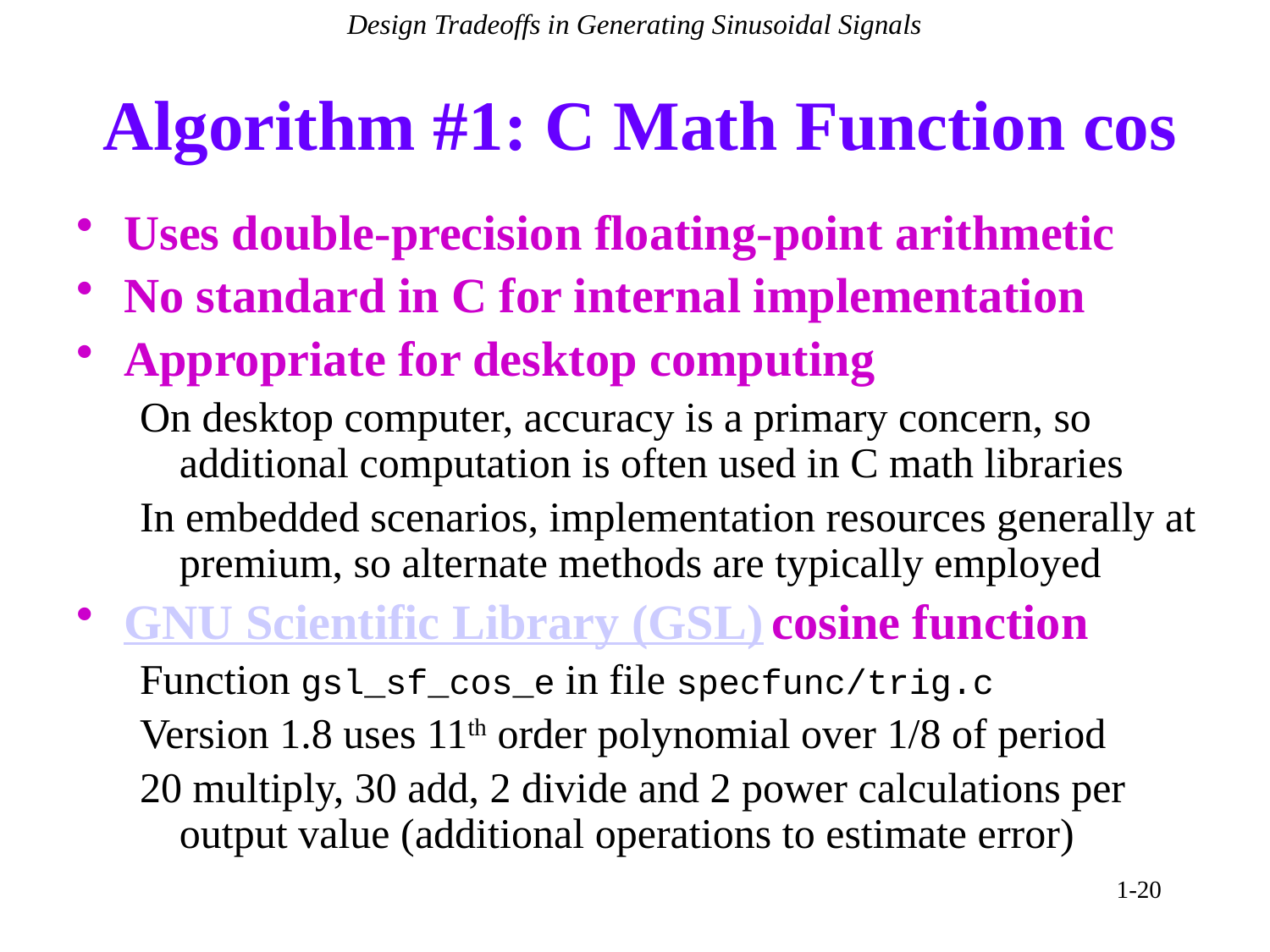

Design Tradeoffs in Generating Sinusoidal Signals
# Algorithm #1: C Math Function cos
Uses double-precision floating-point arithmetic
No standard in C for internal implementation
Appropriate for desktop computing
On desktop computer, accuracy is a primary concern, so additional computation is often used in C math libraries
In embedded scenarios, implementation resources generally at premium, so alternate methods are typically employed
GNU Scientific Library (GSL) cosine function
Function gsl_sf_cos_e in file specfunc/trig.c
Version 1.8 uses 11th order polynomial over 1/8 of period
20 multiply, 30 add, 2 divide and 2 power calculations per output value (additional operations to estimate error)
1-20